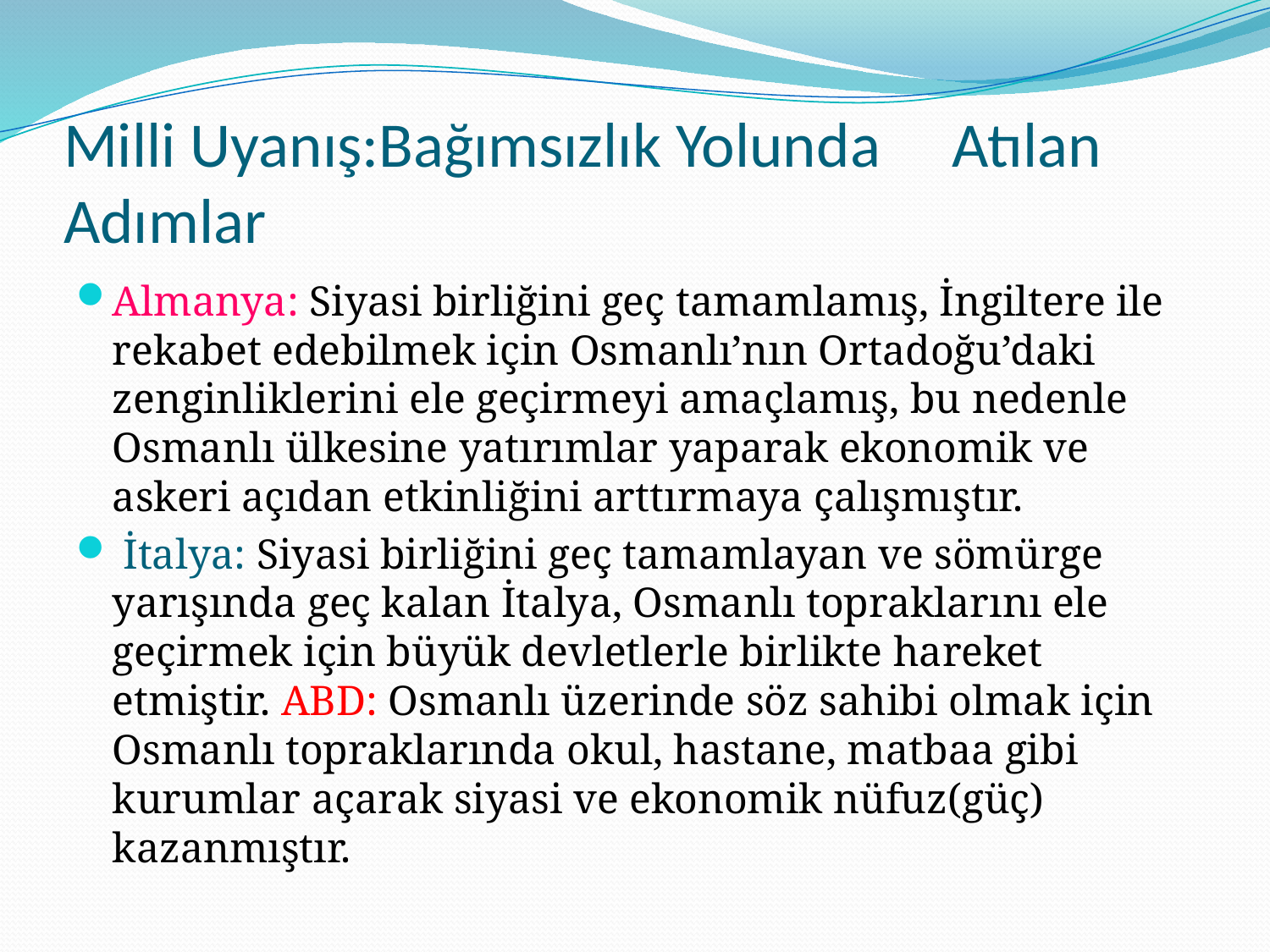

# Milli Uyanış:Bağımsızlık Yolunda     Atılan Adımlar
Almanya: Siyasi birliğini geç tamamlamış, İngiltere ile rekabet edebilmek için Osmanlı’nın Ortadoğu’daki zenginliklerini ele geçirmeyi amaçlamış, bu nedenle Osmanlı ülkesine yatırımlar yaparak ekonomik ve askeri açıdan etkinliğini arttırmaya çalışmıştır.
 İtalya: Siyasi birliğini geç tamamlayan ve sömürge yarışında geç kalan İtalya, Osmanlı topraklarını ele geçirmek için büyük devletlerle birlikte hareket etmiştir. ABD: Osmanlı üzerinde söz sahibi olmak için Osmanlı topraklarında okul, hastane, matbaa gibi kurumlar açarak siyasi ve ekonomik nüfuz(güç) kazanmıştır.